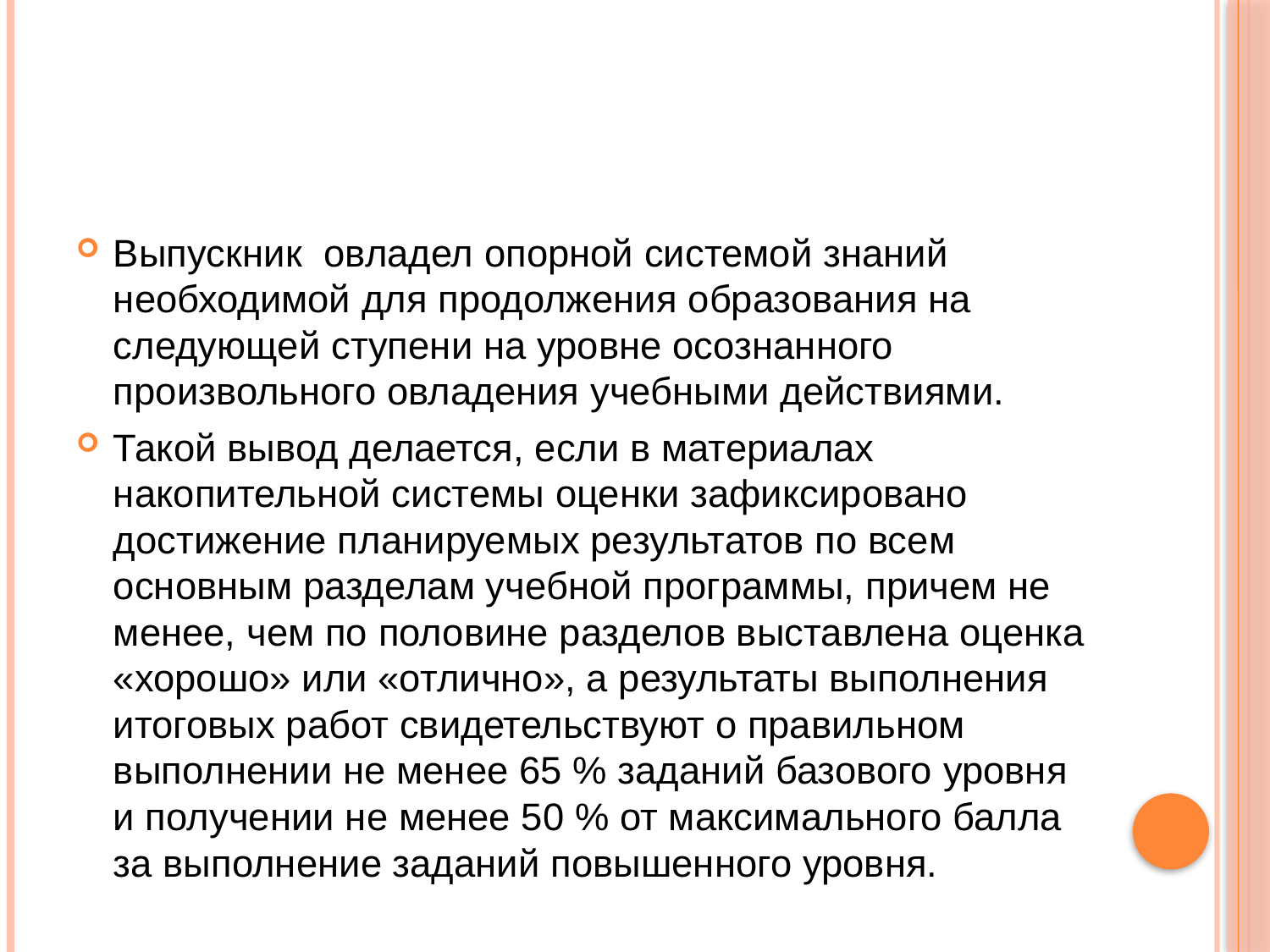

#
Выпускник  овладел опорной системой знаний необходимой для продолжения образования на следующей ступени на уровне осознанного произвольного овладения учебными действиями.
Такой вывод делается, если в материалах накопительной системы оценки зафиксировано достижение планируемых результатов по всем основным разделам учебной программы, причем не менее, чем по половине разделов выставлена оценка «хорошо» или «отлично», а результаты выполнения итоговых работ свидетельствуют о правильном выполнении не менее 65 % заданий базового уровня и получении не менее 50 % от максимального балла за выполнение заданий повышенного уровня.